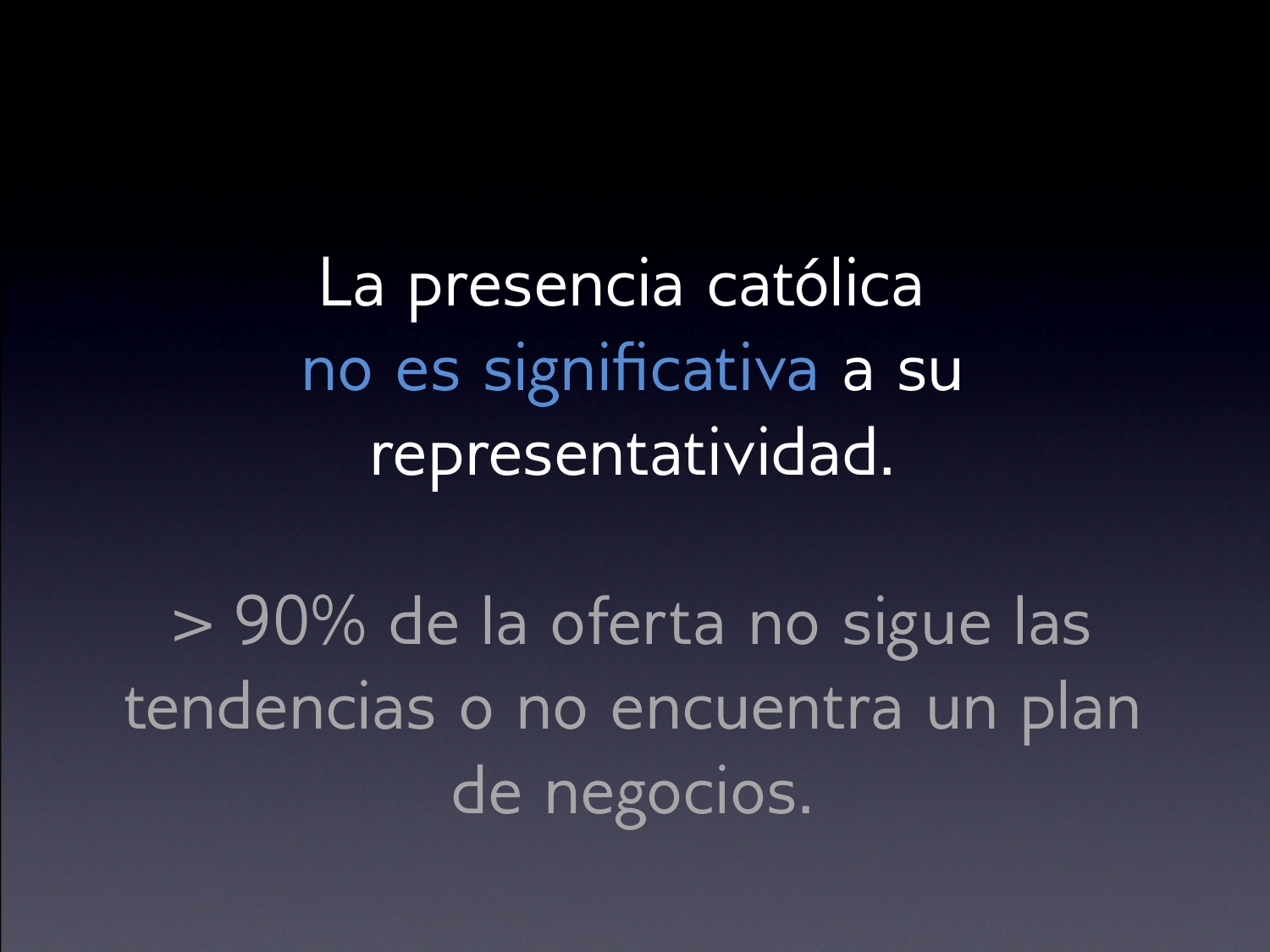

La presencia católica
no es significativa a su representatividad.

> 90% de la oferta no sigue las tendencias o no encuentra un plan de negocios.